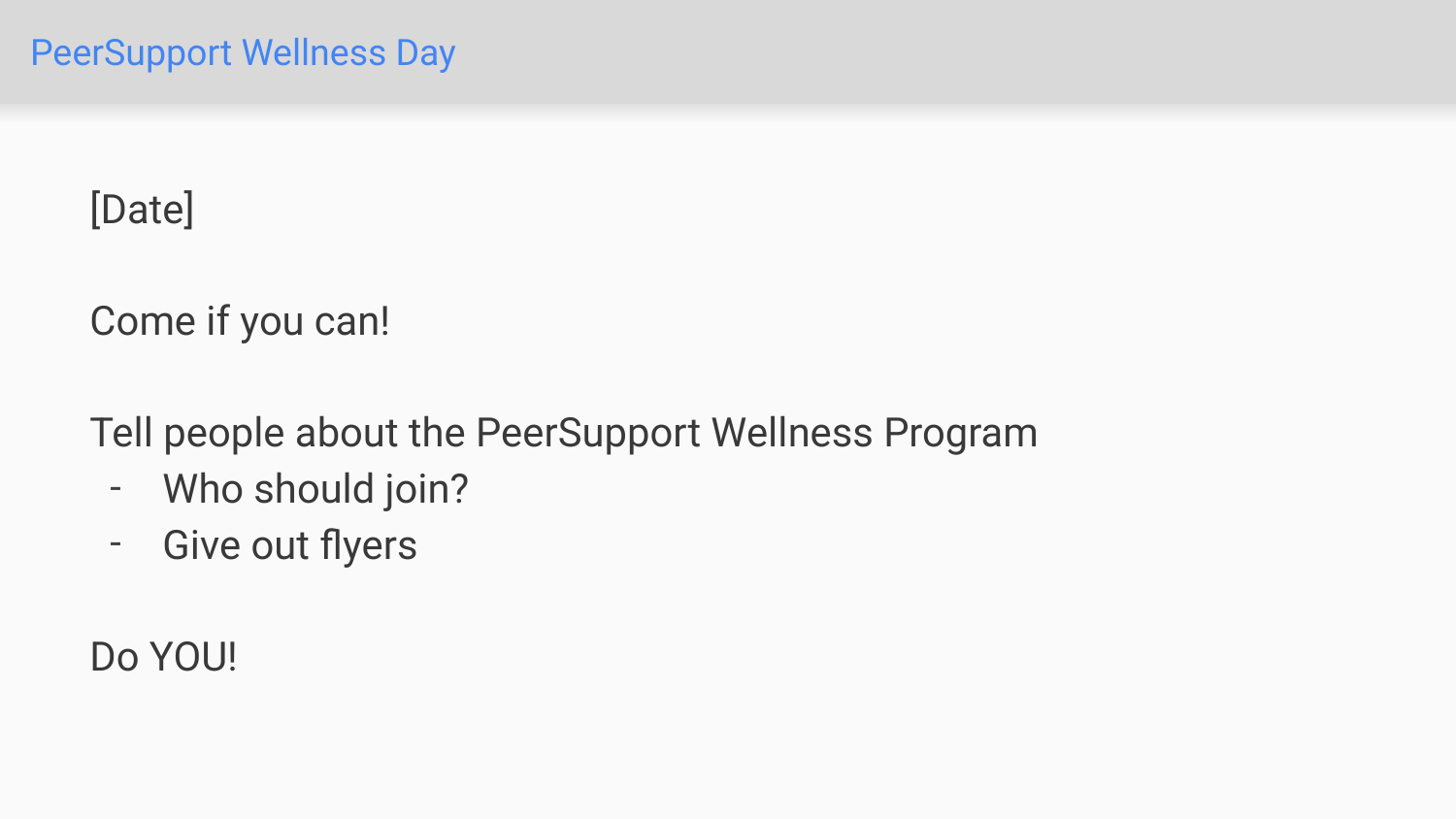

# PeerSupport Wellness Day
[Date]

Come if you can!

Tell people about the PeerSupport Wellness Program
Who should join?
Give out flyers

Do YOU!